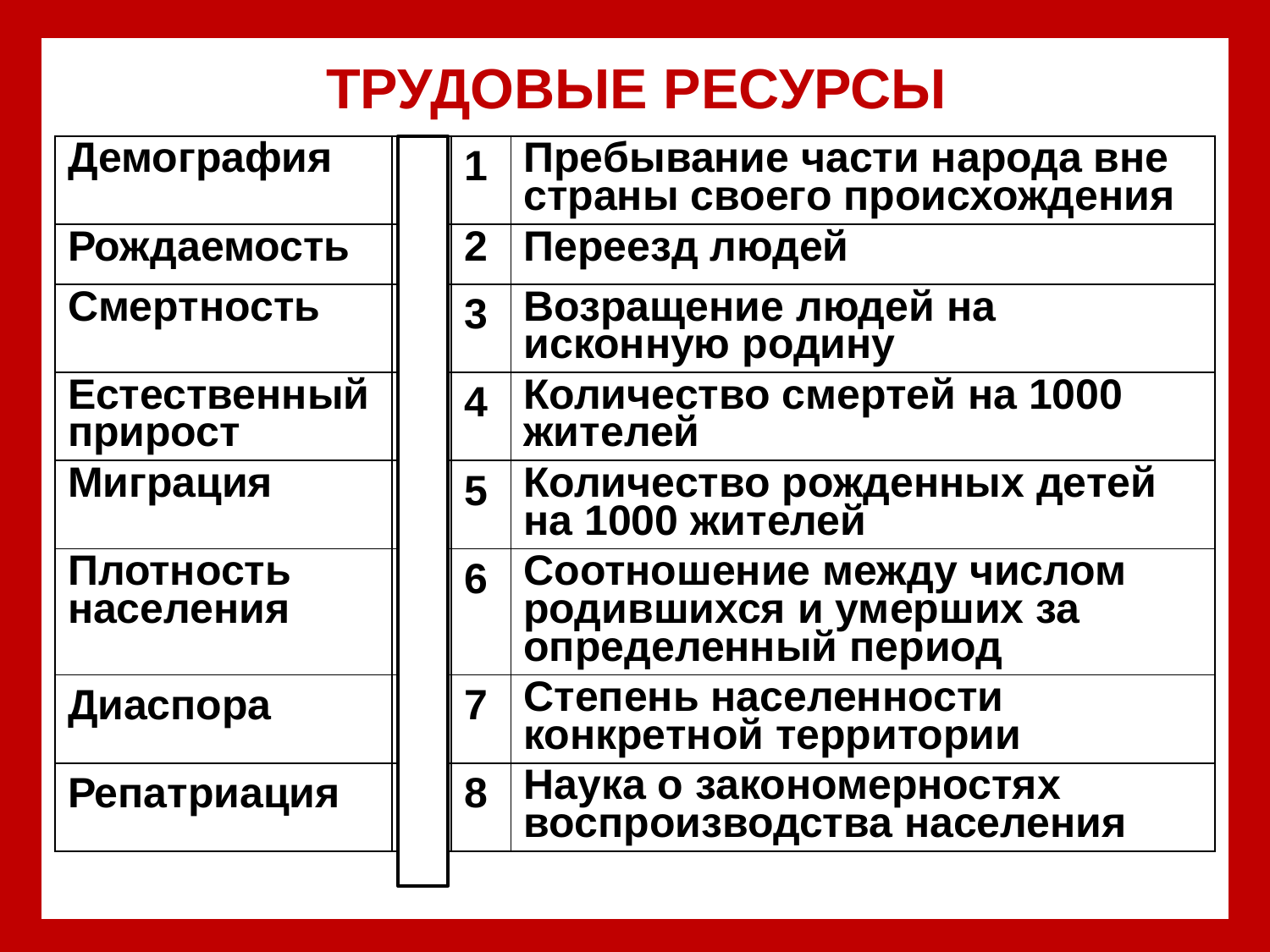

# ТРУДОВЫЕ РЕСУРСЫ
| Демография | 8 | 1 | Пребывание части народа вне страны своего происхождения |
| --- | --- | --- | --- |
| Рождаемость | 5 | 2 | Переезд людей |
| Смертность | 4 | 3 | Возращение людей на исконную родину |
| Естественный прирост | 6 | 4 | Количество смертей на 1000 жителей |
| Миграция | 2 | 5 | Количество рожденных детей на 1000 жителей |
| Плотность населения | 7 | 6 | Соотношение между числом родившихся и умерших за определенный период |
| Диаспора | 1 | 7 | Степень населенности конкретной территории |
| Репатриация | 3 | 8 | Наука о закономерностях воспроизводства населения |